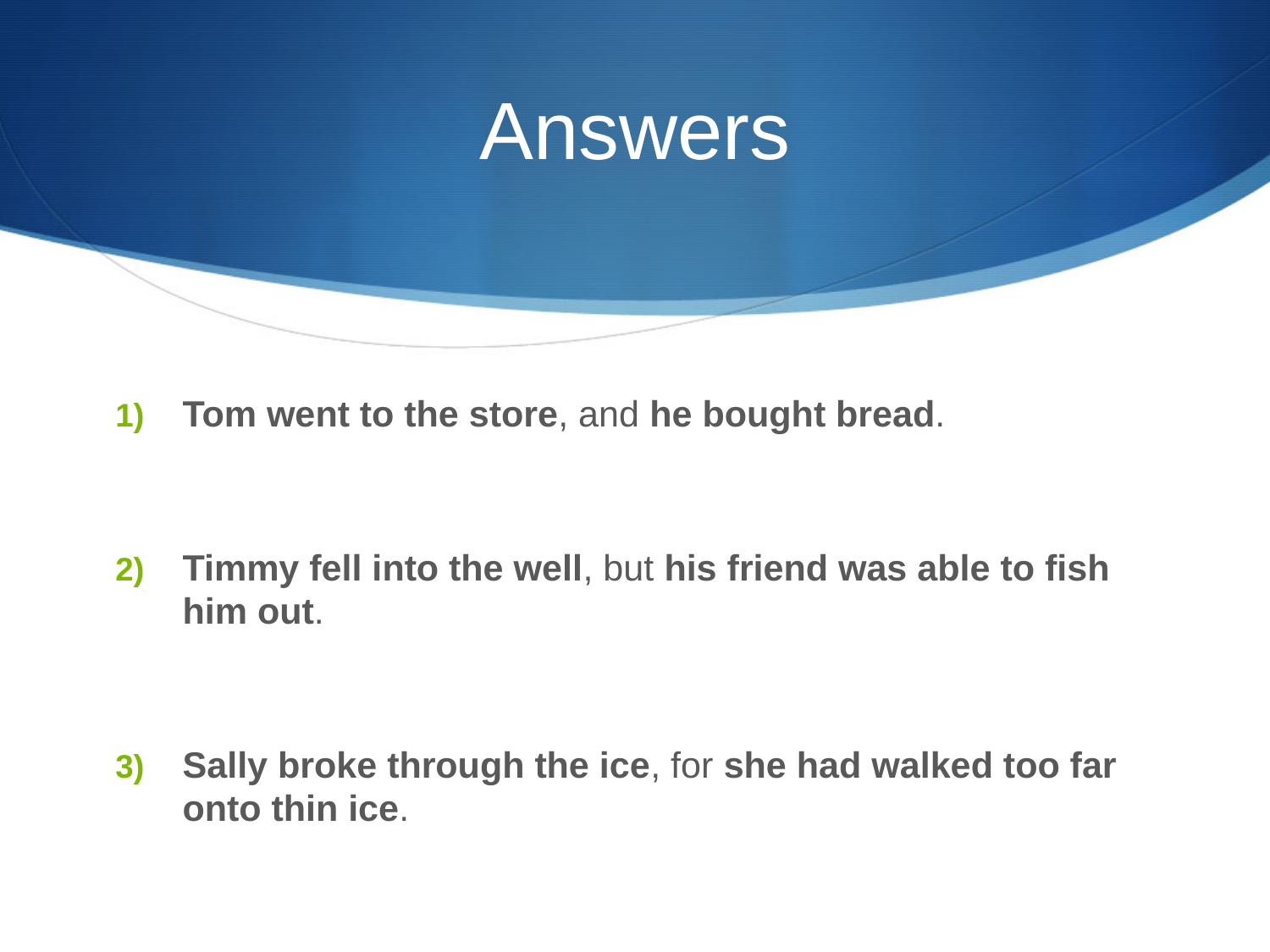

# Answers
Tom went to the store, and he bought bread.

Timmy fell into the well, but his friend was able to fish him out.

Sally broke through the ice, for she had walked too far onto thin ice.